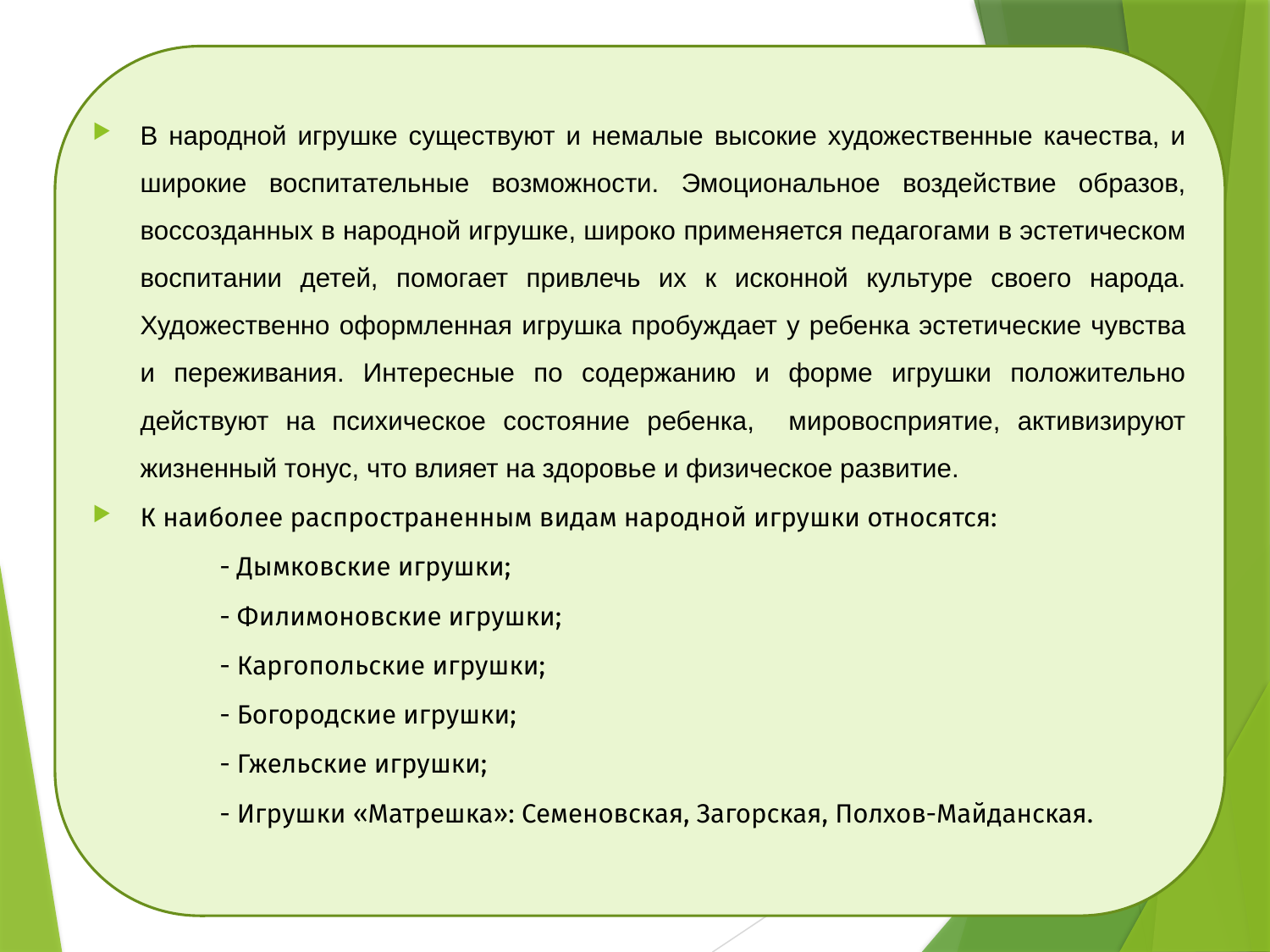

В народной игрушке существуют и немалые высокие художественные качества, и широкие воспитательные возможности. Эмоциональное воздействие образов, воссозданных в народной игрушке, широко применяется педагогами в эстетическом воспитании детей, помогает привлечь их к исконной культуре своего народа. Художественно оформленная игрушка пробуждает у ребенка эстетические чувства и переживания. Интересные по содержанию и форме игрушки положительно действуют на психическое состояние ребенка,  мировосприятие, активизируют жизненный тонус, что влияет на здоровье и физическое развитие.
К наиболее распространенным видам народной игрушки относятся:
	- Дымковские игрушки;
	- Филимоновские игрушки;
	- Каргопольские игрушки;
	- Богородские игрушки;
	- Гжельские игрушки;
	- Игрушки «Матрешка»: Семеновская, Загорская, Полхов-Майданская.